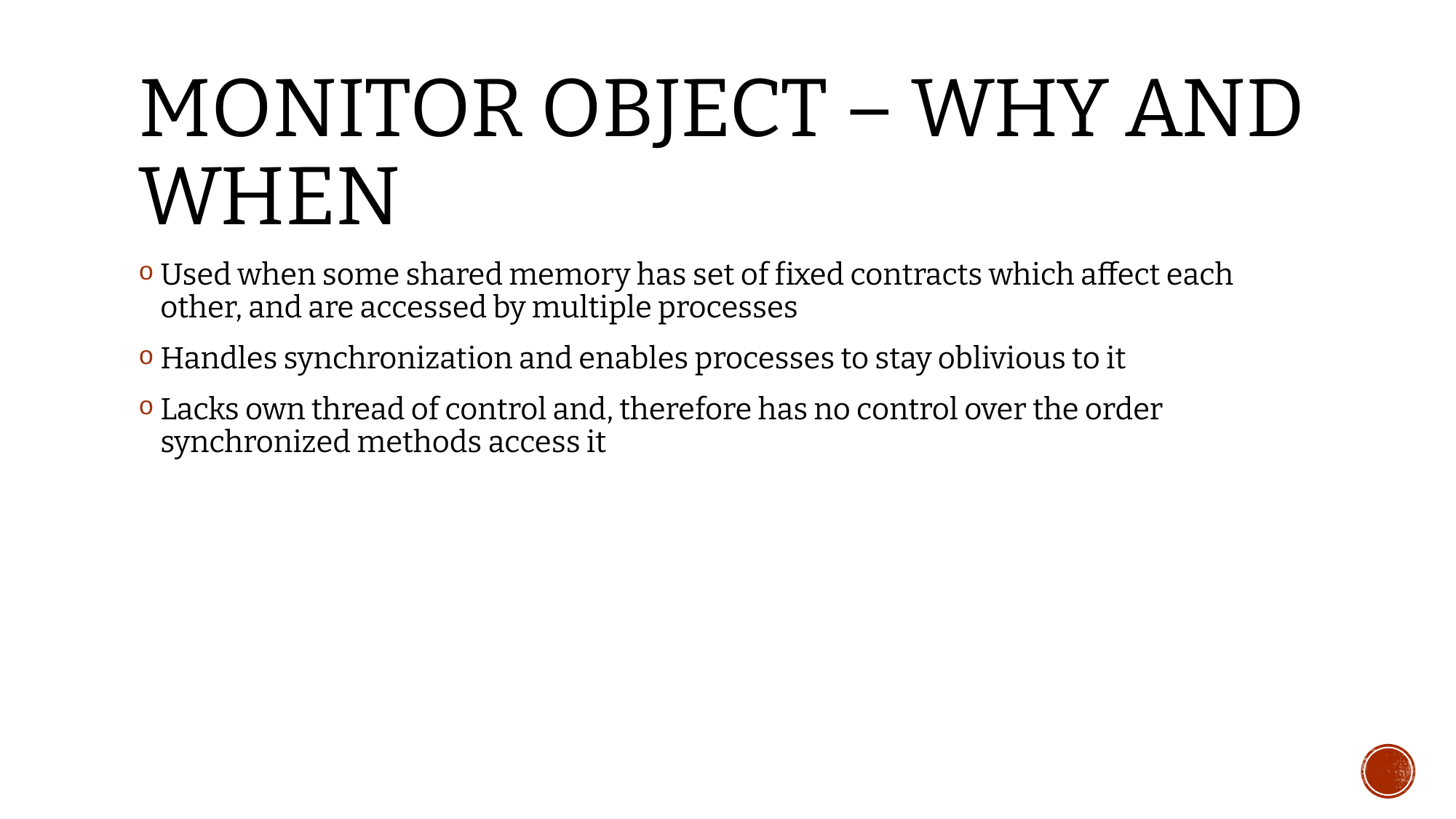

# Monitor object – why and when
Used when some shared memory has set of fixed contracts which affect each other, and are accessed by multiple processes
Handles synchronization and enables processes to stay oblivious to it
Lacks own thread of control and, therefore has no control over the order synchronized methods access it